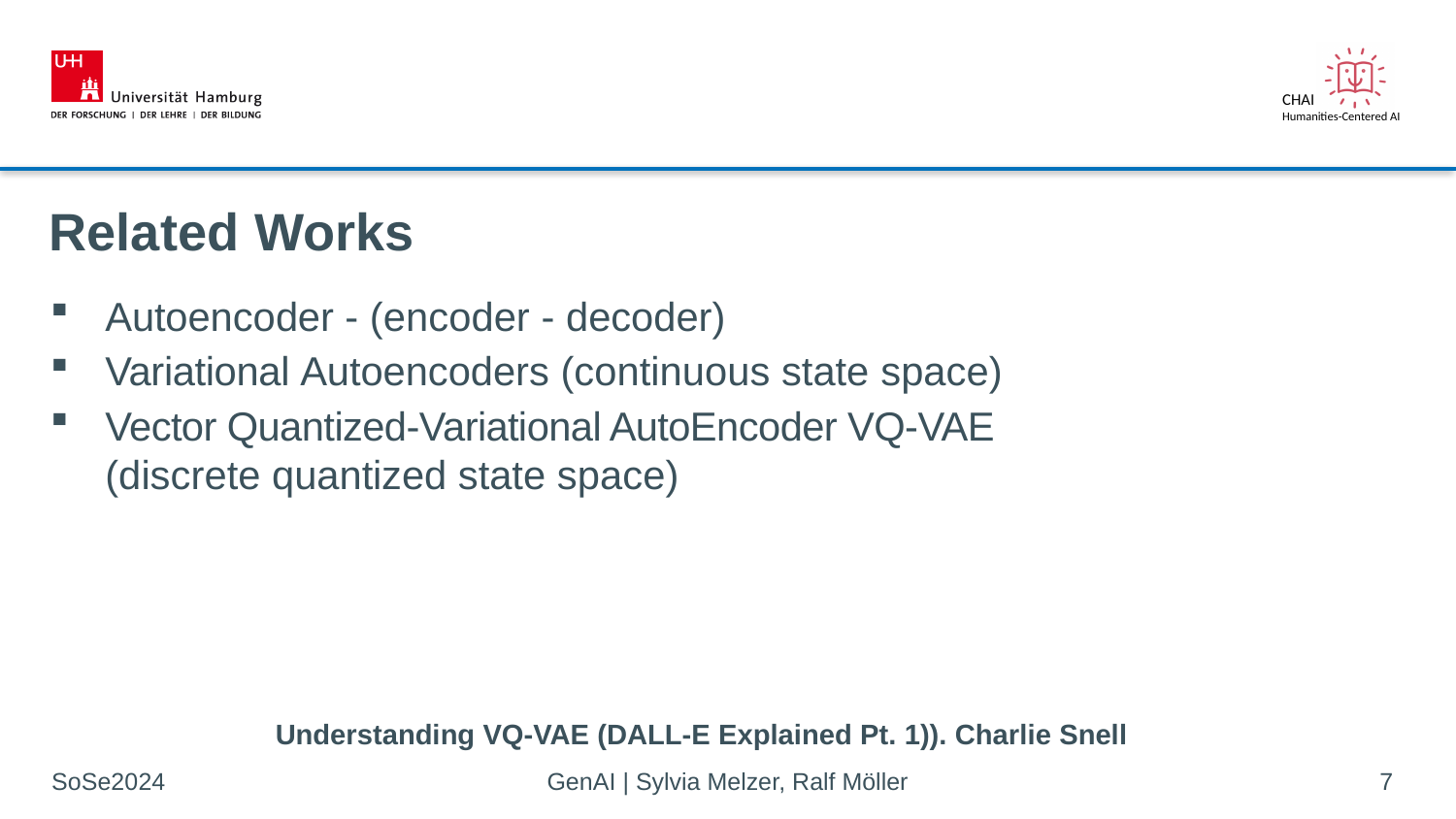

# Related Works
Autoencoder - (encoder - decoder)
Variational Autoencoders (continuous state space)
Vector Quantized-Variational AutoEncoder VQ-VAE
(discrete quantized state space)

Understanding VQ-VAE (DALL-E Explained Pt. 1)). Charlie Snell
SoSe2024
GenAI | Sylvia Melzer, Ralf Möller
7